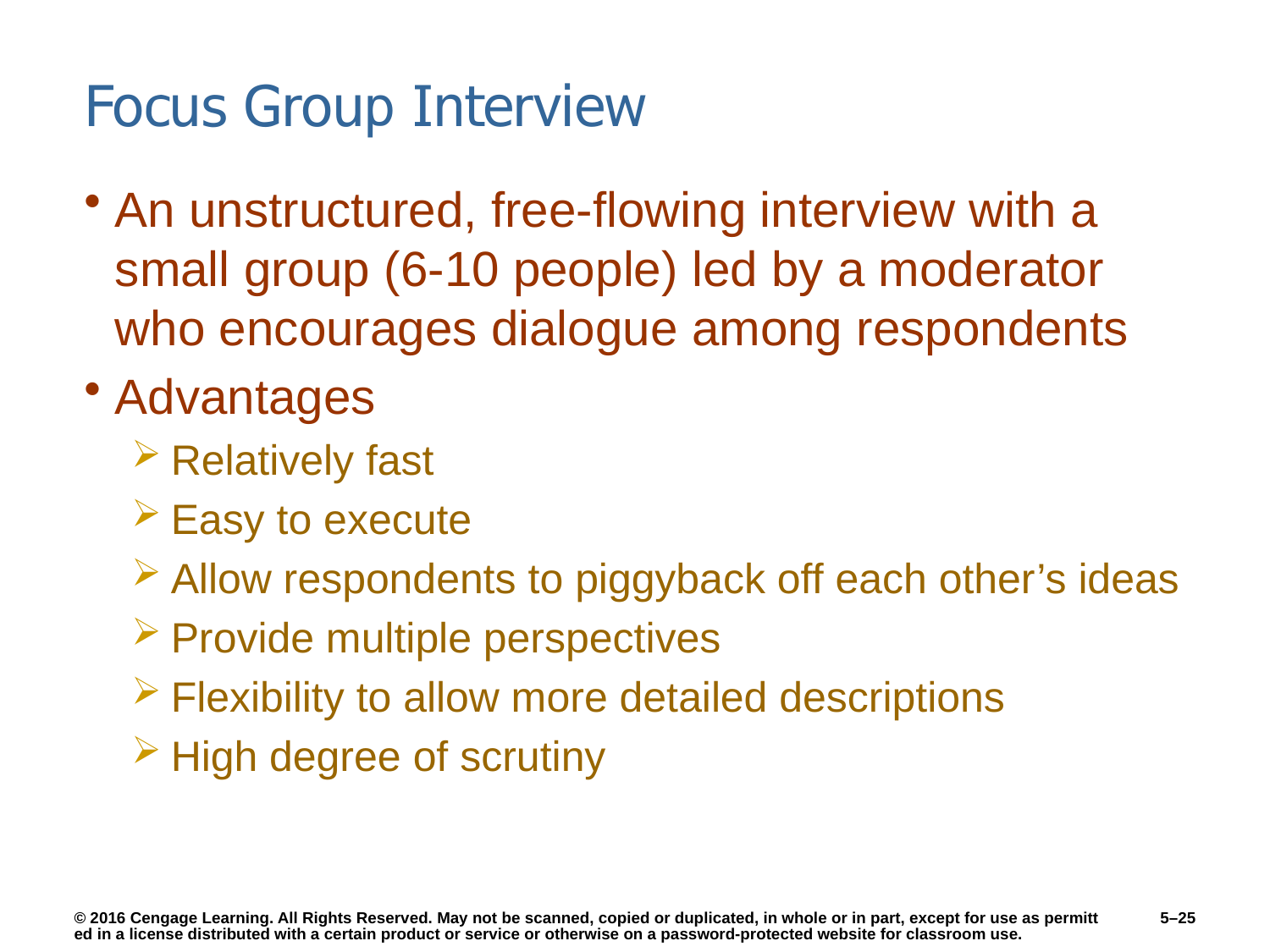

# Focus Group Interview
An unstructured, free-flowing interview with a small group (6-10 people) led by a moderator who encourages dialogue among respondents
Advantages
Relatively fast
Easy to execute
Allow respondents to piggyback off each other’s ideas
Provide multiple perspectives
Flexibility to allow more detailed descriptions
High degree of scrutiny
5–25
© 2016 Cengage Learning. All Rights Reserved. May not be scanned, copied or duplicated, in whole or in part, except for use as permitted in a license distributed with a certain product or service or otherwise on a password-protected website for classroom use.